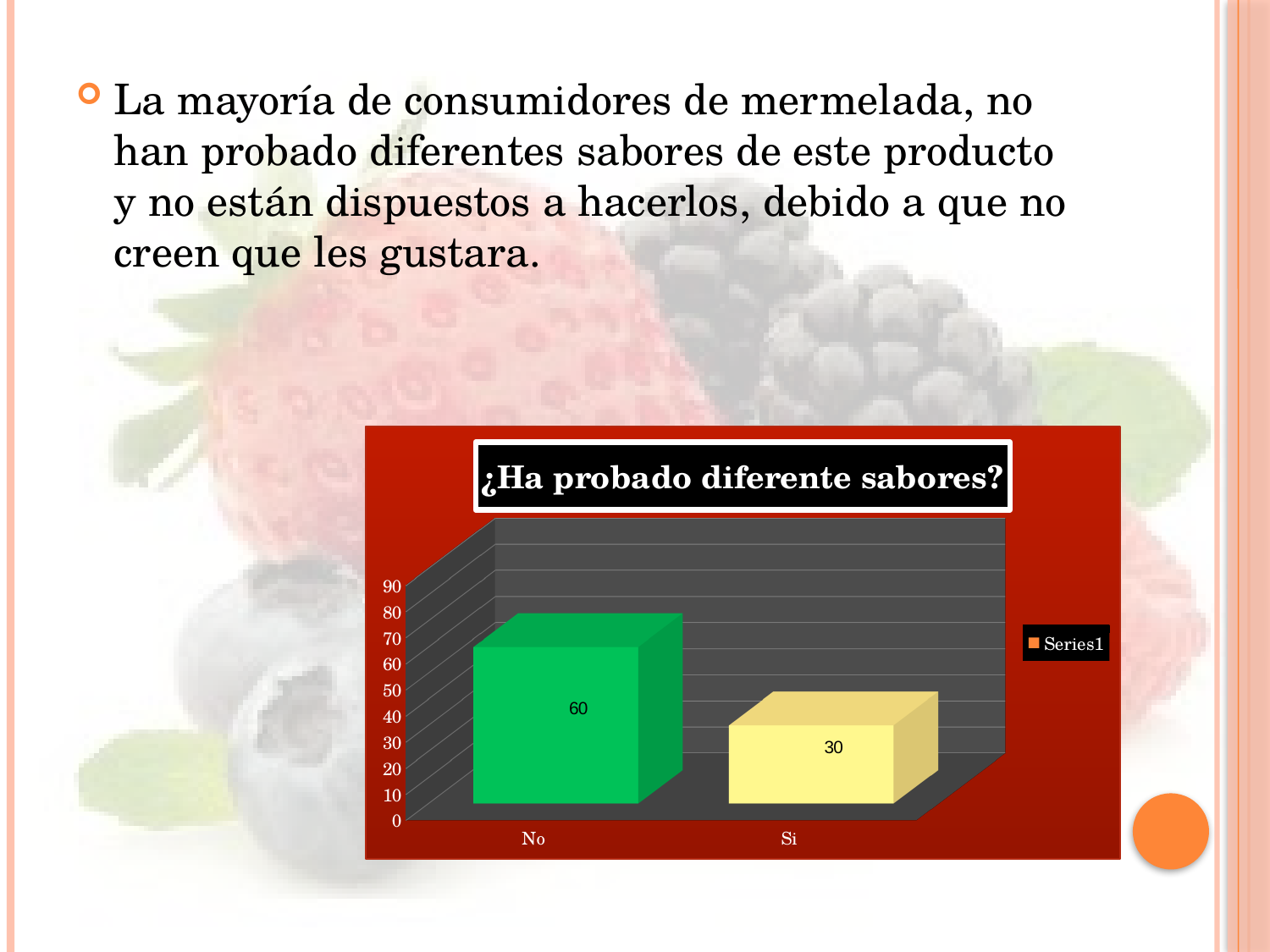

#
La mayoría de consumidores de mermelada, no han probado diferentes sabores de este producto y no están dispuestos a hacerlos, debido a que no creen que les gustara.

[unsupported chart]